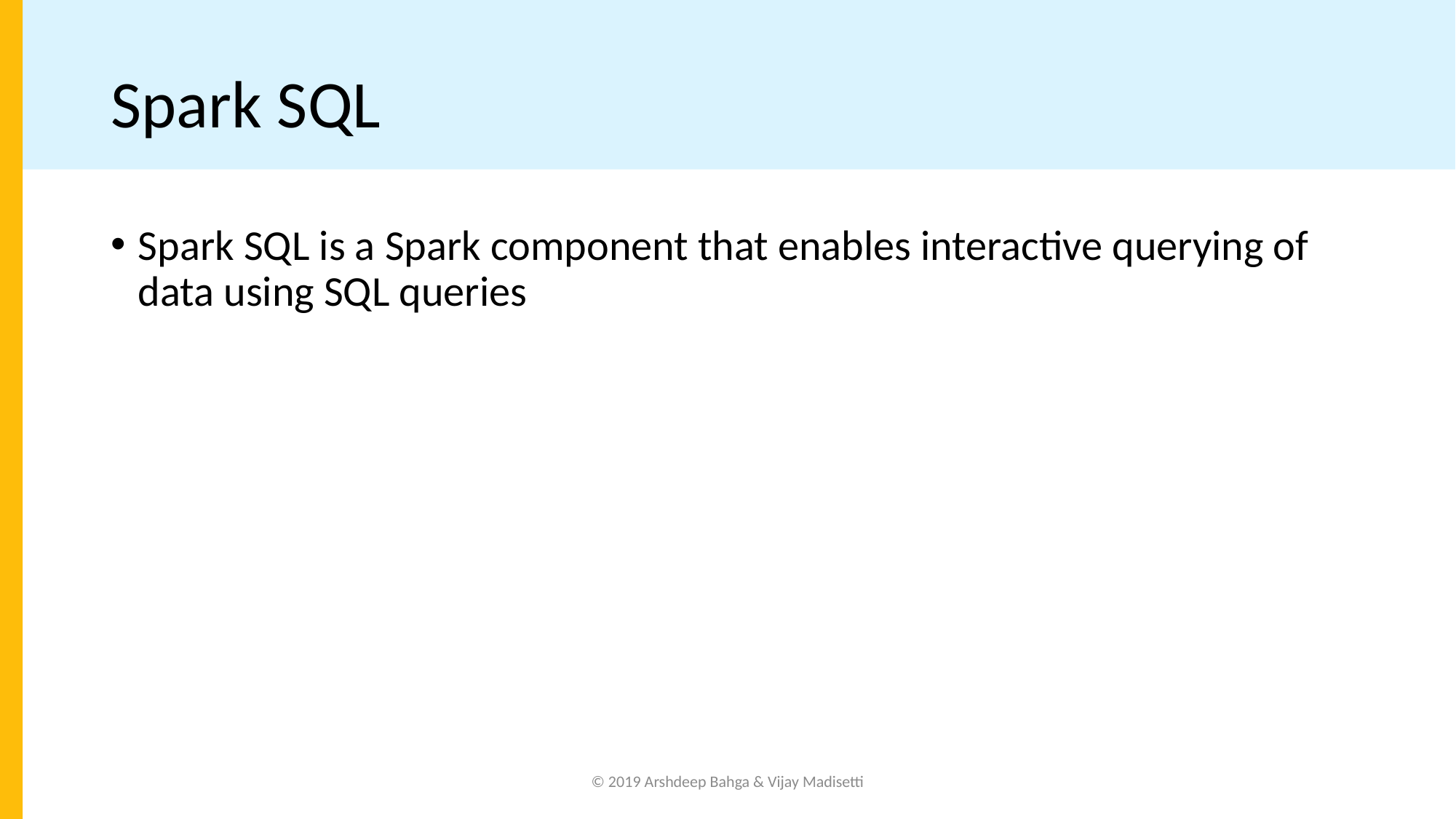

# Spark SQL
Spark SQL is a Spark component that enables interactive querying of data using SQL queries
© 2019 Arshdeep Bahga & Vijay Madisetti